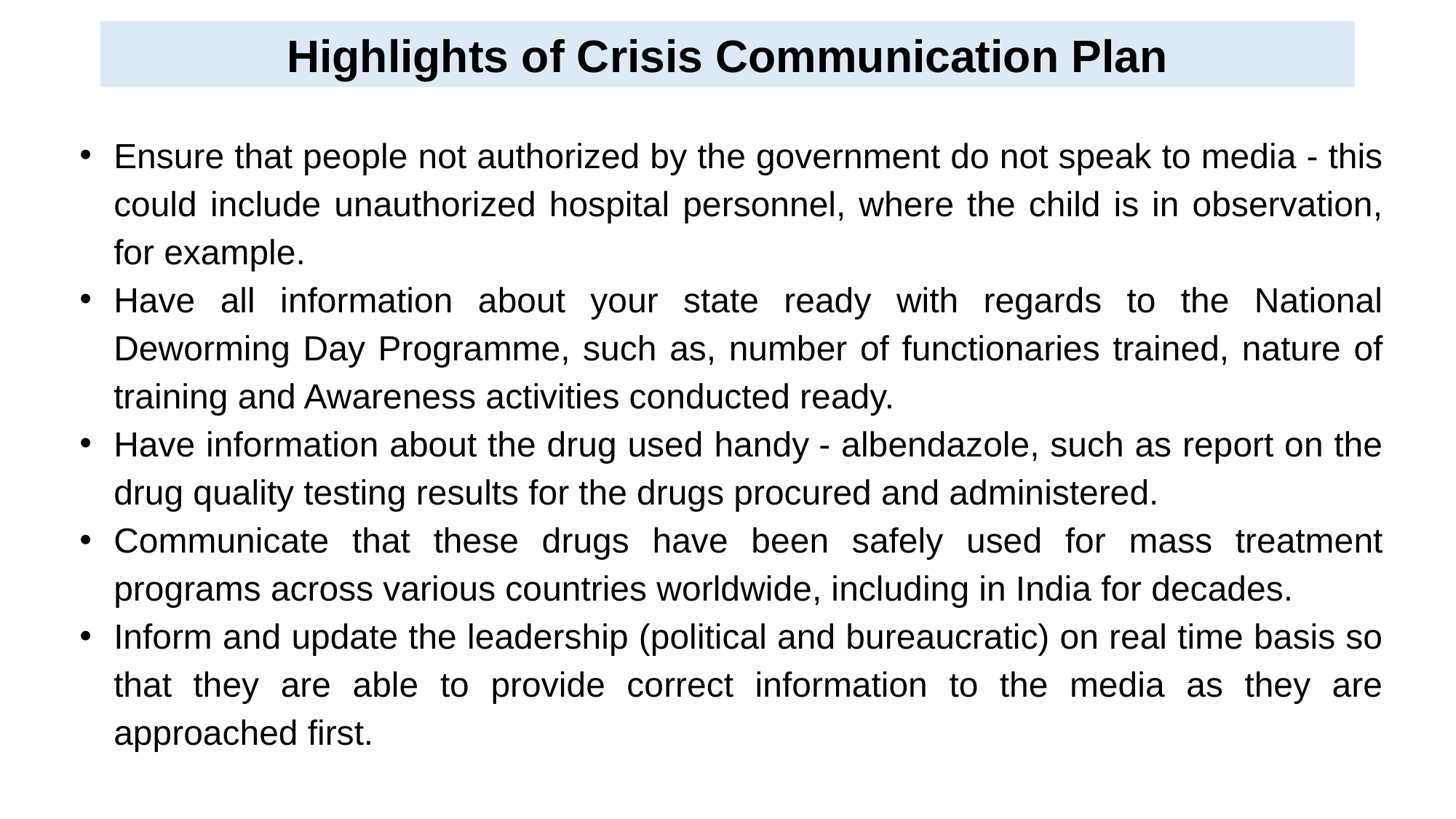

Highlights of Crisis Communication Plan
Ensure that people not authorized by the government do not speak to media - this could include unauthorized hospital personnel, where the child is in observation, for example.
Have all information about your state ready with regards to the National Deworming Day Programme, such as, number of functionaries trained, nature of training and Awareness activities conducted ready.
Have information about the drug used handy - albendazole, such as report on the drug quality testing results for the drugs procured and administered.
Communicate that these drugs have been safely used for mass treatment programs across various countries worldwide, including in India for decades.
Inform and update the leadership (political and bureaucratic) on real time basis so that they are able to provide correct information to the media as they are approached first.